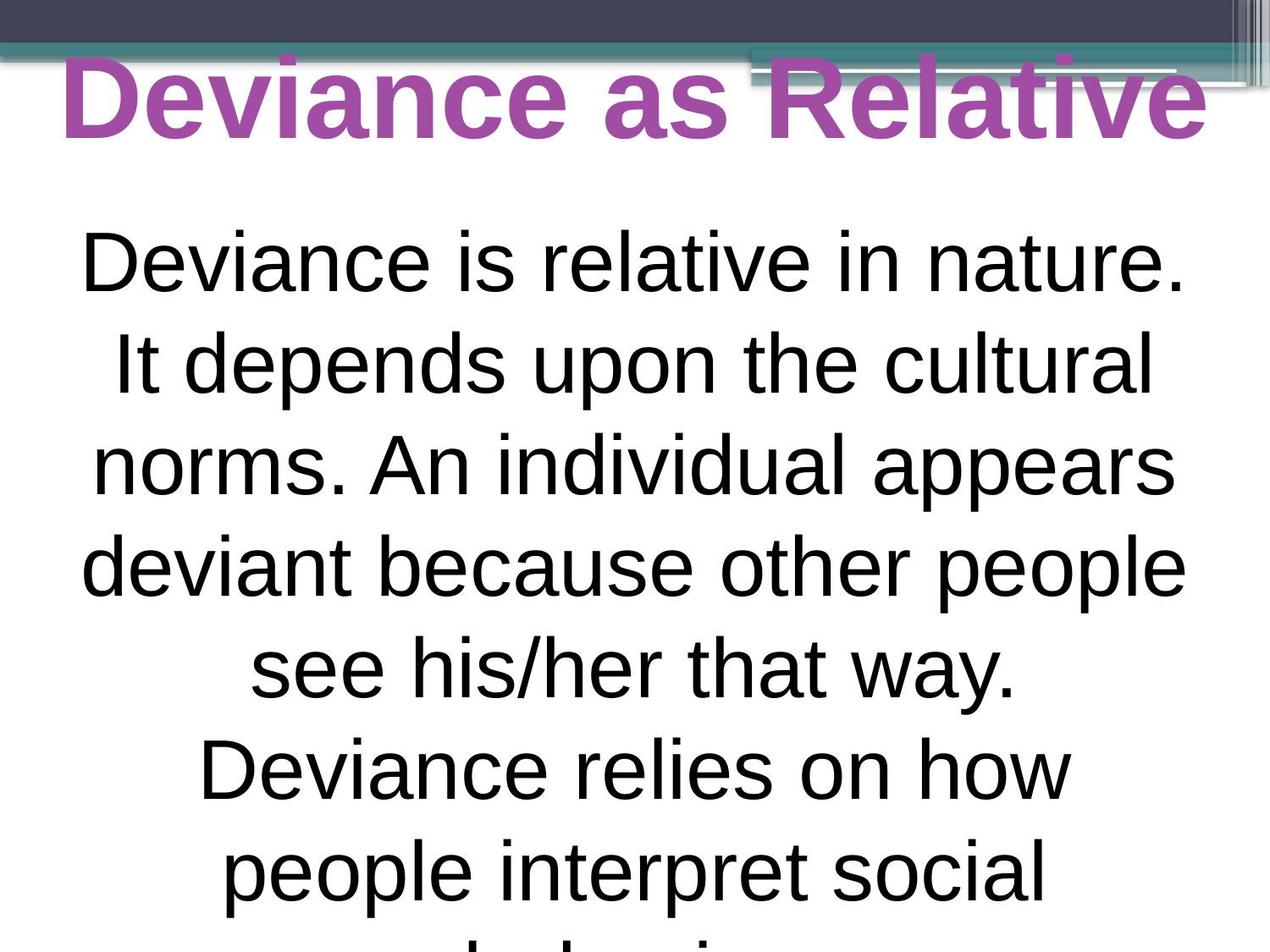

Deviance as Relative
Deviance is relative in nature. It depends upon the cultural norms. An individual appears deviant because other people see his/her that way. Deviance relies on how people interpret social behavior.